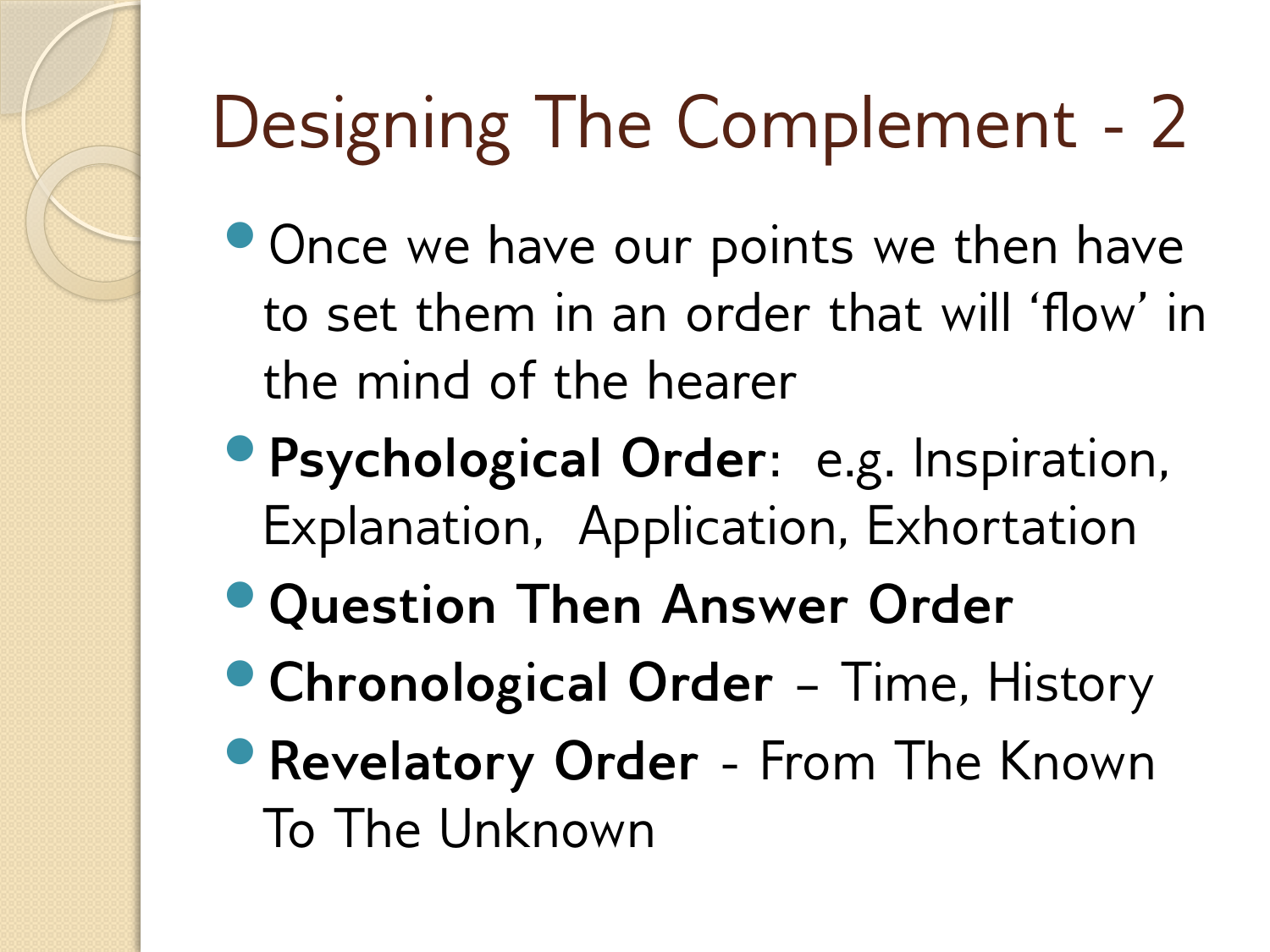

# Designing The Complement - 2
Once we have our points we then have to set them in an order that will ‘flow’ in the mind of the hearer
Psychological Order:  e.g. Inspiration, Explanation,  Application, Exhortation
Question Then Answer Order
Chronological Order – Time, History
Revelatory Order - From The Known To The Unknown